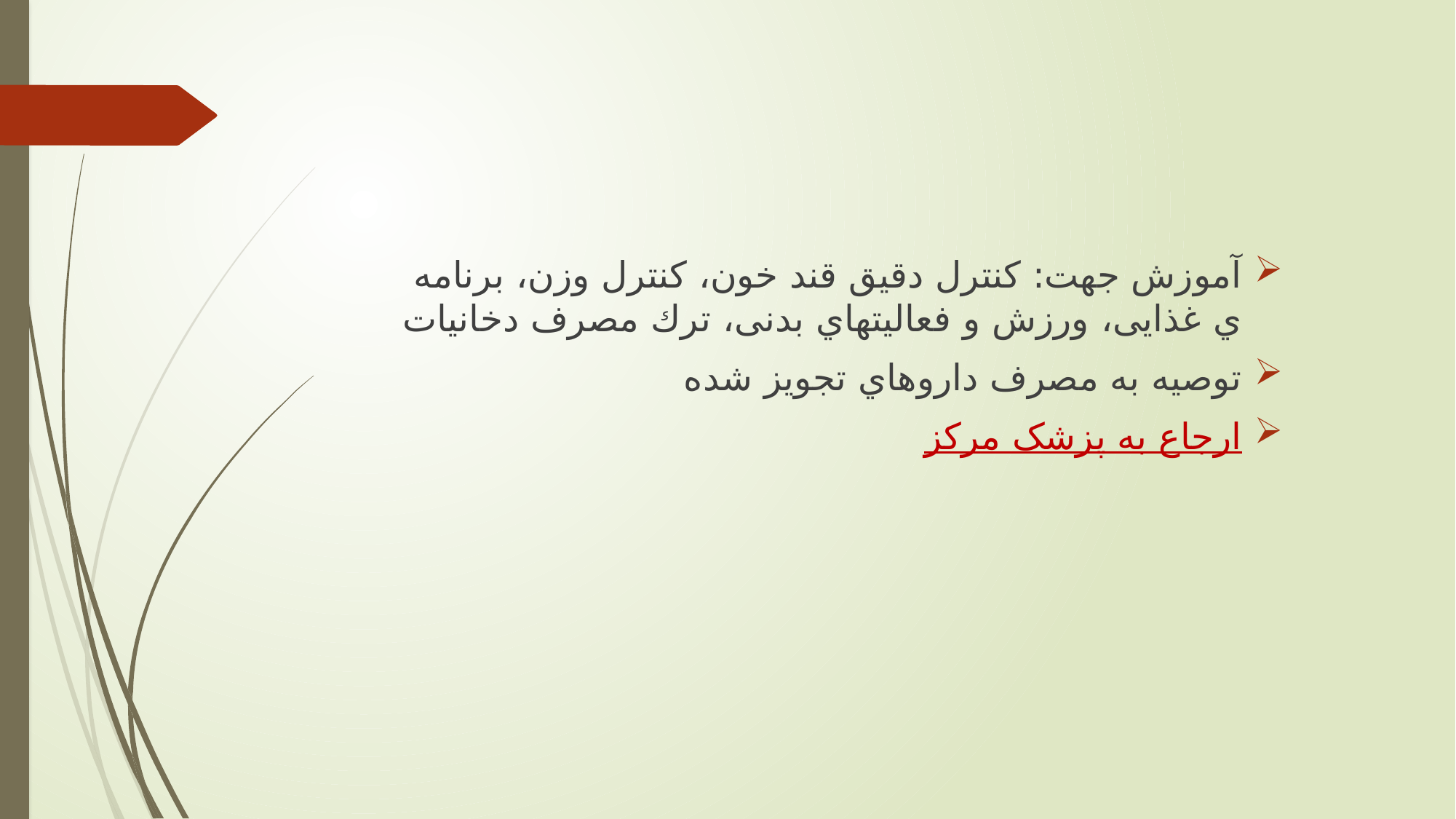

آموزش جهت: کنترل دقیق قند خون، کنترل وزن، برنامه ي غذايی، ورزش و فعالیتهاي بدنی، ترك مصرف دخانیات
توصیه به مصرف داروهاي تجويز شده
ارجاع به پزشک مرکز